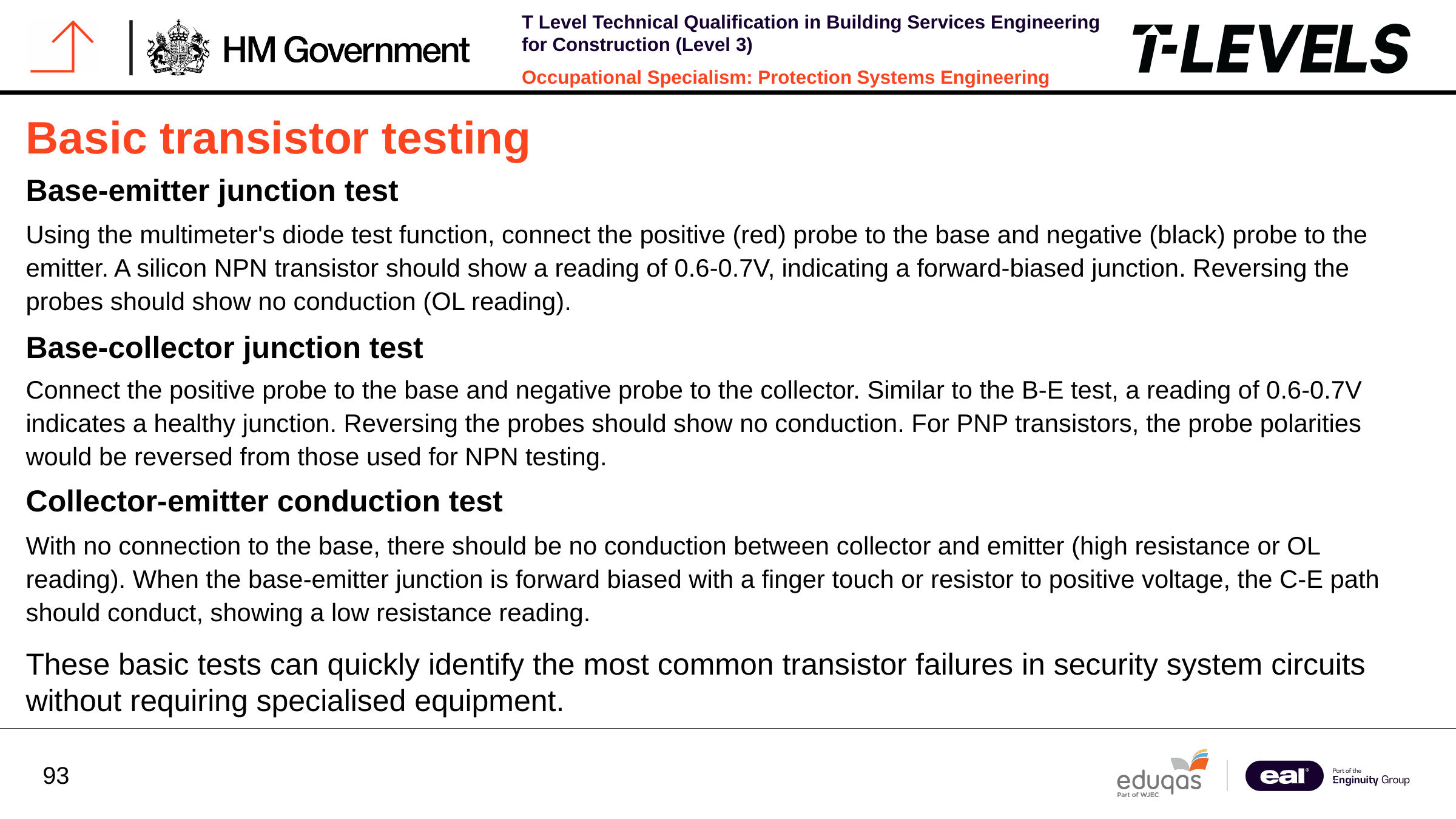

Basic transistor testing
Base-emitter junction test
Using the multimeter's diode test function, connect the positive (red) probe to the base and negative (black) probe to the emitter. A silicon NPN transistor should show a reading of 0.6-0.7V, indicating a forward-biased junction. Reversing the probes should show no conduction (OL reading).
Base-collector junction test
Connect the positive probe to the base and negative probe to the collector. Similar to the B-E test, a reading of 0.6-0.7V indicates a healthy junction. Reversing the probes should show no conduction. For PNP transistors, the probe polarities would be reversed from those used for NPN testing.
Collector-emitter conduction test
With no connection to the base, there should be no conduction between collector and emitter (high resistance or OL reading). When the base-emitter junction is forward biased with a finger touch or resistor to positive voltage, the C-E path should conduct, showing a low resistance reading.
These basic tests can quickly identify the most common transistor failures in security system circuits
without requiring specialised equipment.